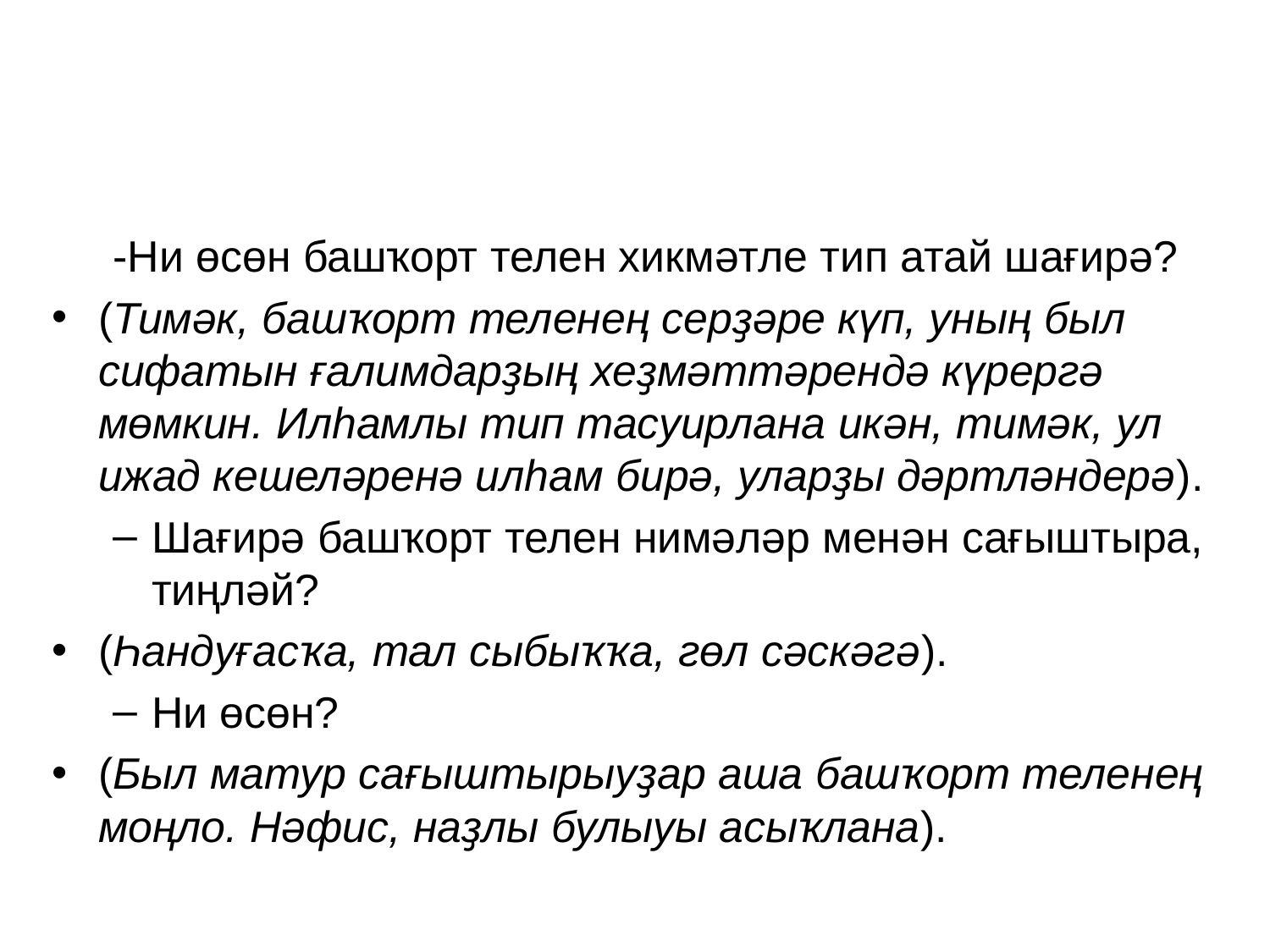

#
-Ни өсөн башҡорт телен хикмәтле тип атай шағирә?
(Тимәк, башҡорт теленең серҙәре күп, уның был сифатын ғалимдарҙың хеҙмәттәрендә күрергә мөмкин. Илһамлы тип тасуирлана икән, тимәк, ул ижад кешеләренә илһам бирә, уларҙы дәртләндерә).
Шағирә башҡорт телен нимәләр менән сағыштыра, тиңләй?
(Һандуғасҡа, тал сыбыҡҡа, гөл сәскәгә).
Ни өсөн?
(Был матур сағыштырыуҙар аша башҡорт теленең моңло. Нәфис, наҙлы булыуы асыҡлана).